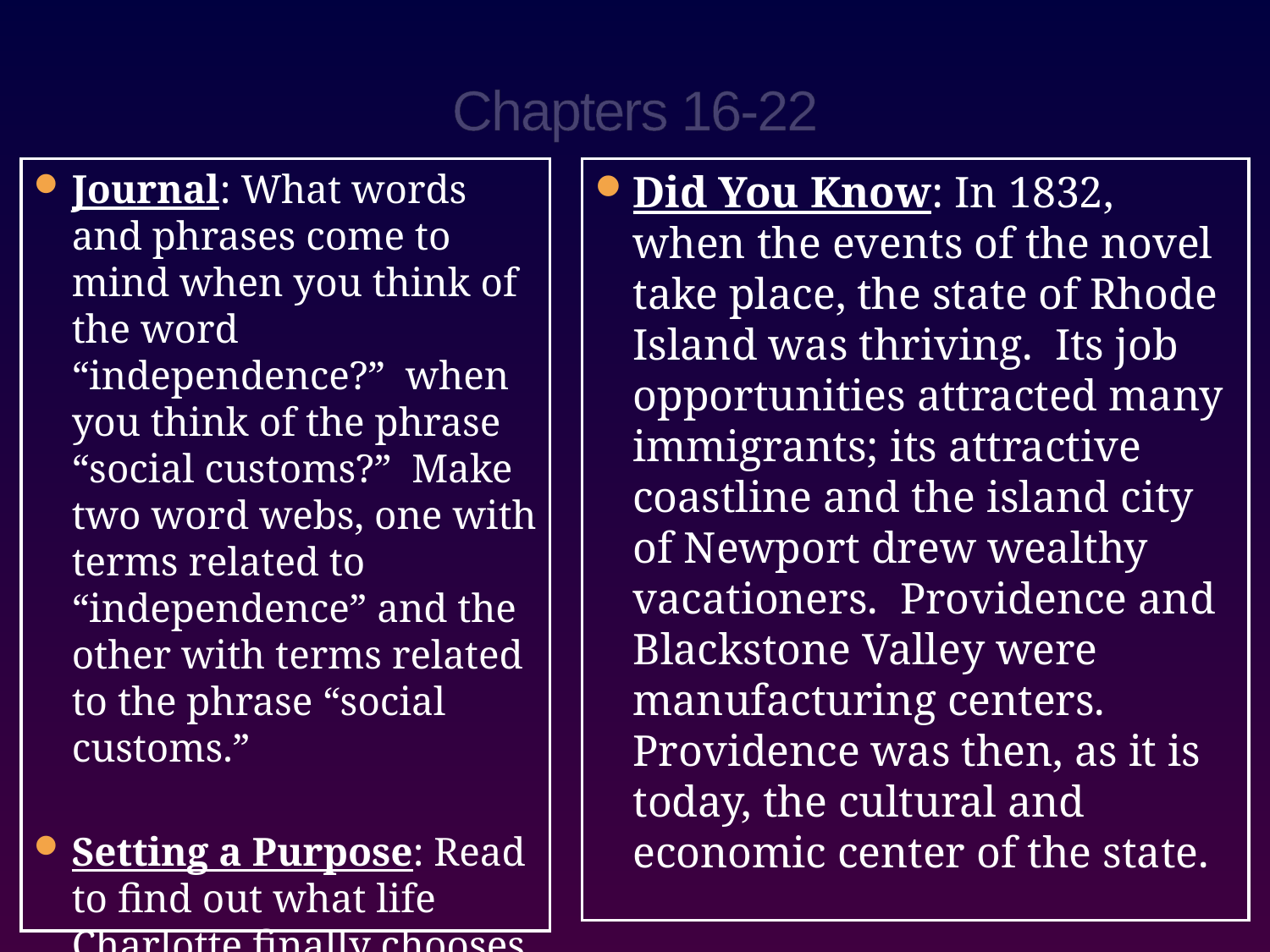

# Chapters 16-22
Journal: What words and phrases come to mind when you think of the word “independence?”  when you think of the phrase “social customs?”  Make two word webs, one with terms related to “independence” and the other with terms related to the phrase “social customs.”
Setting a Purpose: Read to find out what life Charlotte finally chooses for herself.
Did You Know: In 1832, when the events of the novel take place, the state of Rhode Island was thriving.  Its job opportunities attracted many immigrants; its attractive coastline and the island city of Newport drew wealthy vacationers.  Providence and Blackstone Valley were manufacturing centers.  Providence was then, as it is today, the cultural and economic center of the state.